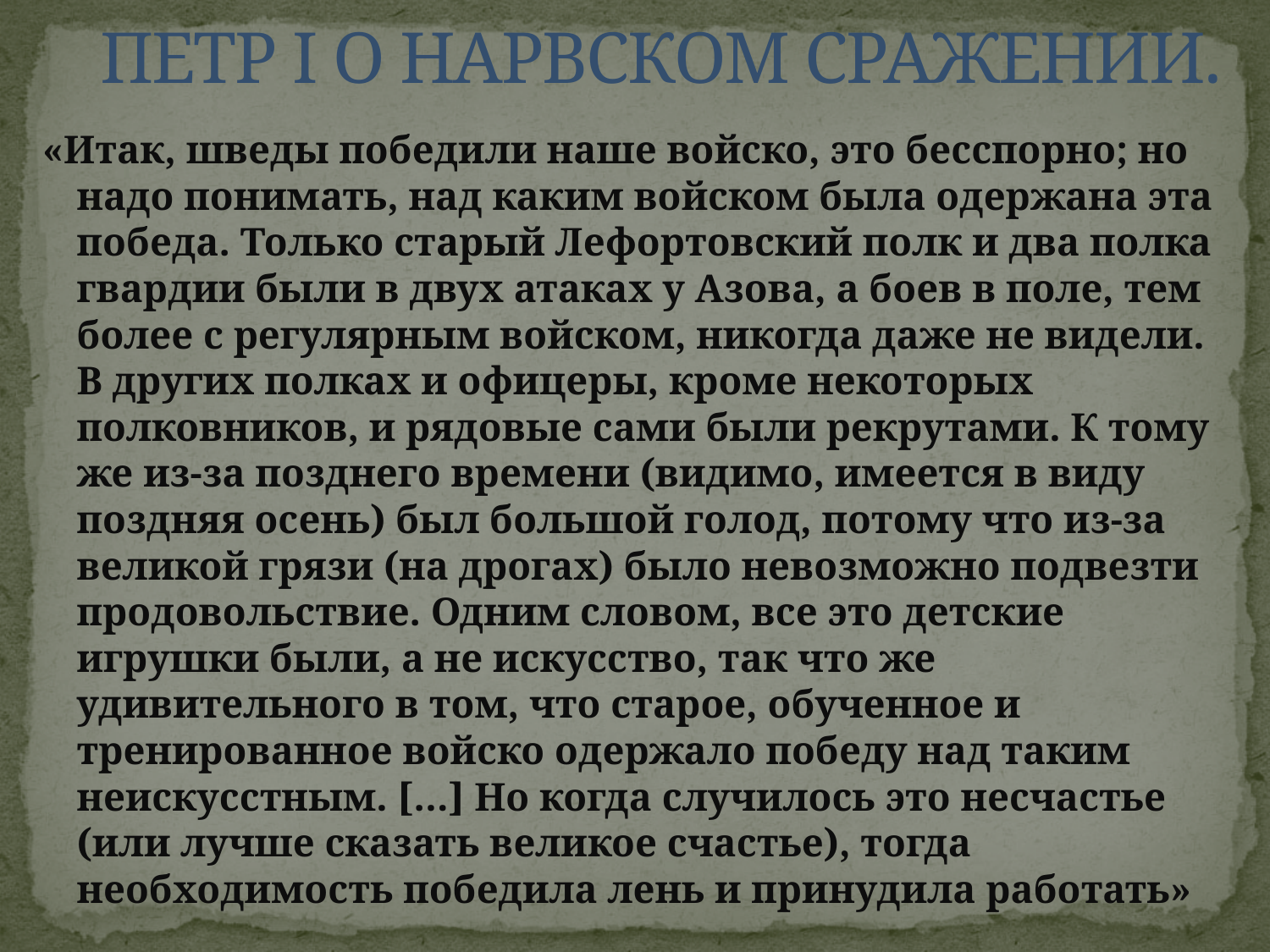

# ПЕТР I О НАРВСКОМ СРАЖЕНИИ.
«Итак, шведы победили наше войско, это бесспорно; но надо понимать, над каким войском была одержана эта победа. Только старый Лефортовский полк и два полка гвардии были в двух атаках у Азова, а боев в поле, тем более с регулярным войском, никогда даже не видели. В других полках и офицеры, кроме некоторых полковников, и рядовые сами были рекрутами. К тому же из-за позднего времени (видимо, имеется в виду поздняя осень) был большой голод, потому что из-за великой грязи (на дрогах) было невозможно подвезти продовольствие. Одним словом, все это детские игрушки были, а не искусство, так что же удивительного в том, что старое, обученное и тренированное войско одержало победу над таким неискусстным. […] Но когда случилось это несчастье (или лучше сказать великое счастье), тогда необходимость победила лень и принудила работать»